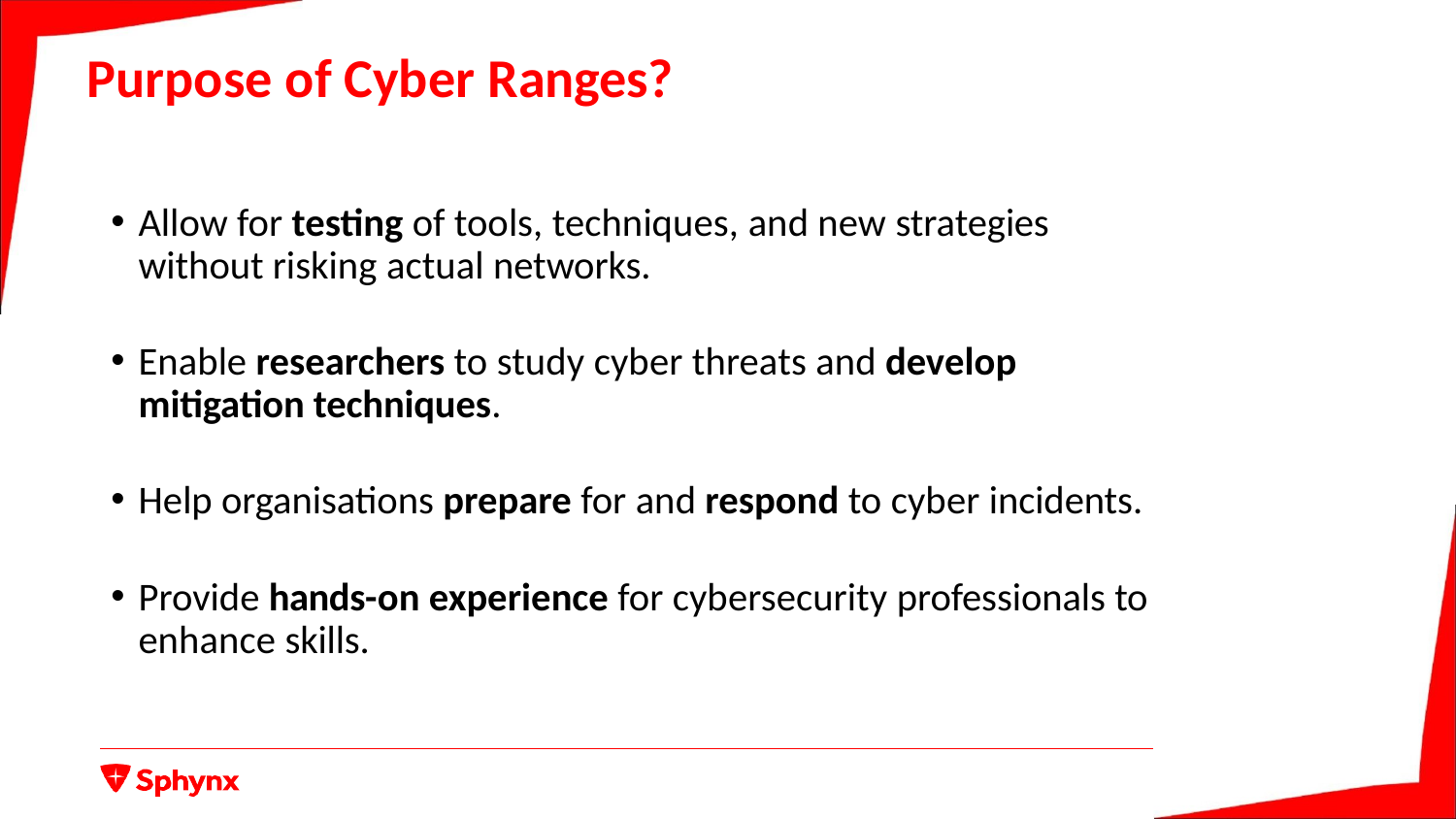

# Purpose of Cyber Ranges?
Allow for testing of tools, techniques, and new strategies without risking actual networks.

Enable researchers to study cyber threats and develop mitigation techniques.

Help organisations prepare for and respond to cyber incidents.

Provide hands-on experience for cybersecurity professionals to enhance skills.